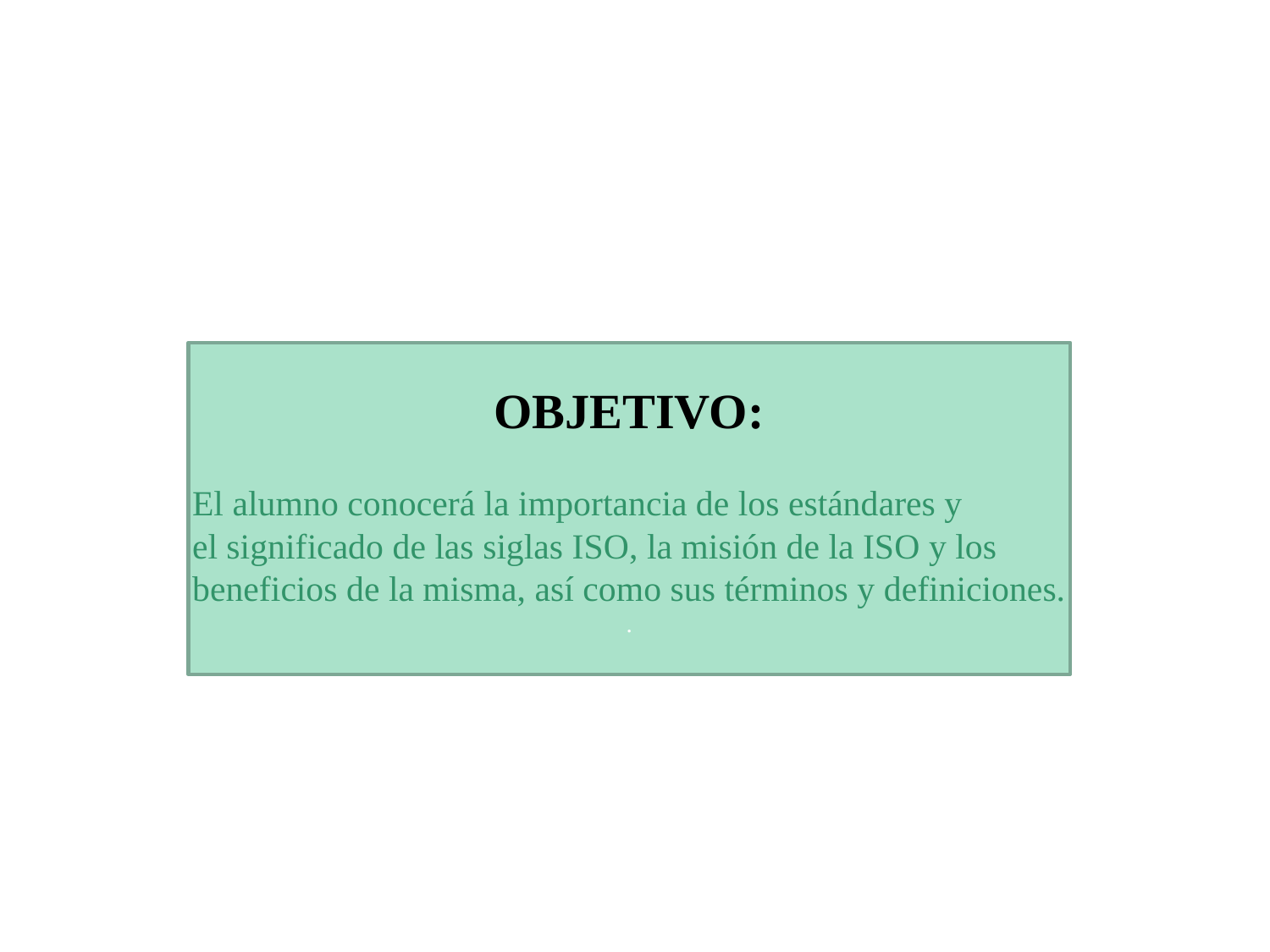

Términos y definiciones. ISO 9000:2005.
OBJETIVO:

El alumno conocerá la importancia de los estándares y
el significado de las siglas ISO, la misión de la ISO y los
beneficios de la misma, así como sus términos y definiciones.
.